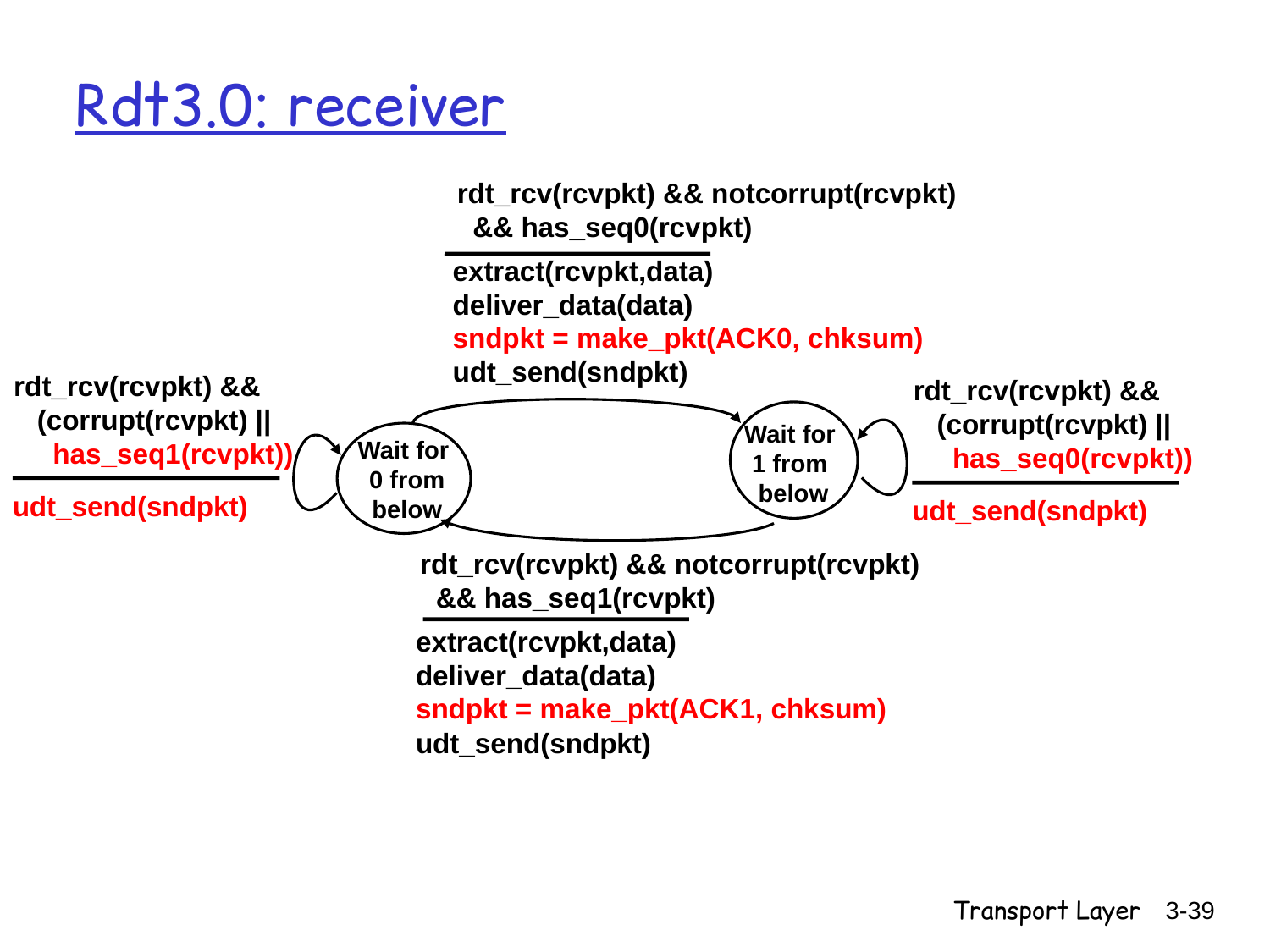

# Rdt3.0: receiver
rdt_rcv(rcvpkt) && notcorrupt(rcvpkt)
  && has_seq0(rcvpkt)
extract(rcvpkt,data)
deliver_data(data)
sndpkt = make_pkt(ACK0, chksum)
udt_send(sndpkt)

rdt_rcv(rcvpkt) &&
   (corrupt(rcvpkt) ||
     has_seq1(rcvpkt))
rdt_rcv(rcvpkt) &&
   (corrupt(rcvpkt) ||
     has_seq0(rcvpkt))

Wait for
1 from
below

Wait for
0 from below

udt_send(sndpkt)

udt_send(sndpkt)

rdt_rcv(rcvpkt) && notcorrupt(rcvpkt)
  && has_seq1(rcvpkt)
extract(rcvpkt,data)
deliver_data(data)
sndpkt = make_pkt(ACK1, chksum)
udt_send(sndpkt)

Transport Layer
3-39